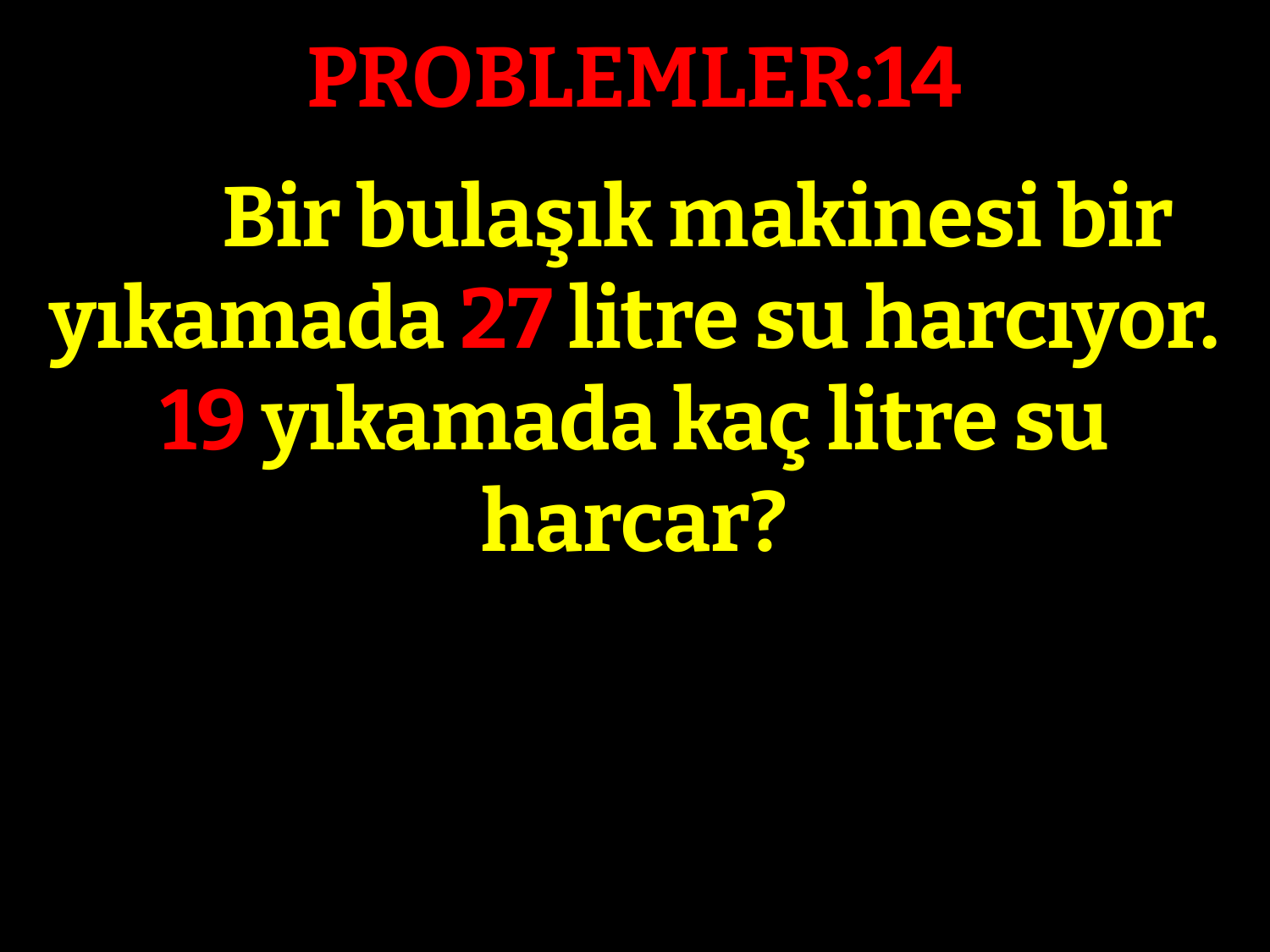

PROBLEMLER:14
 	Bir bulaşık makinesi bir yıkamada 27 litre su harcıyor. 19 yıkamada kaç litre su harcar?
#